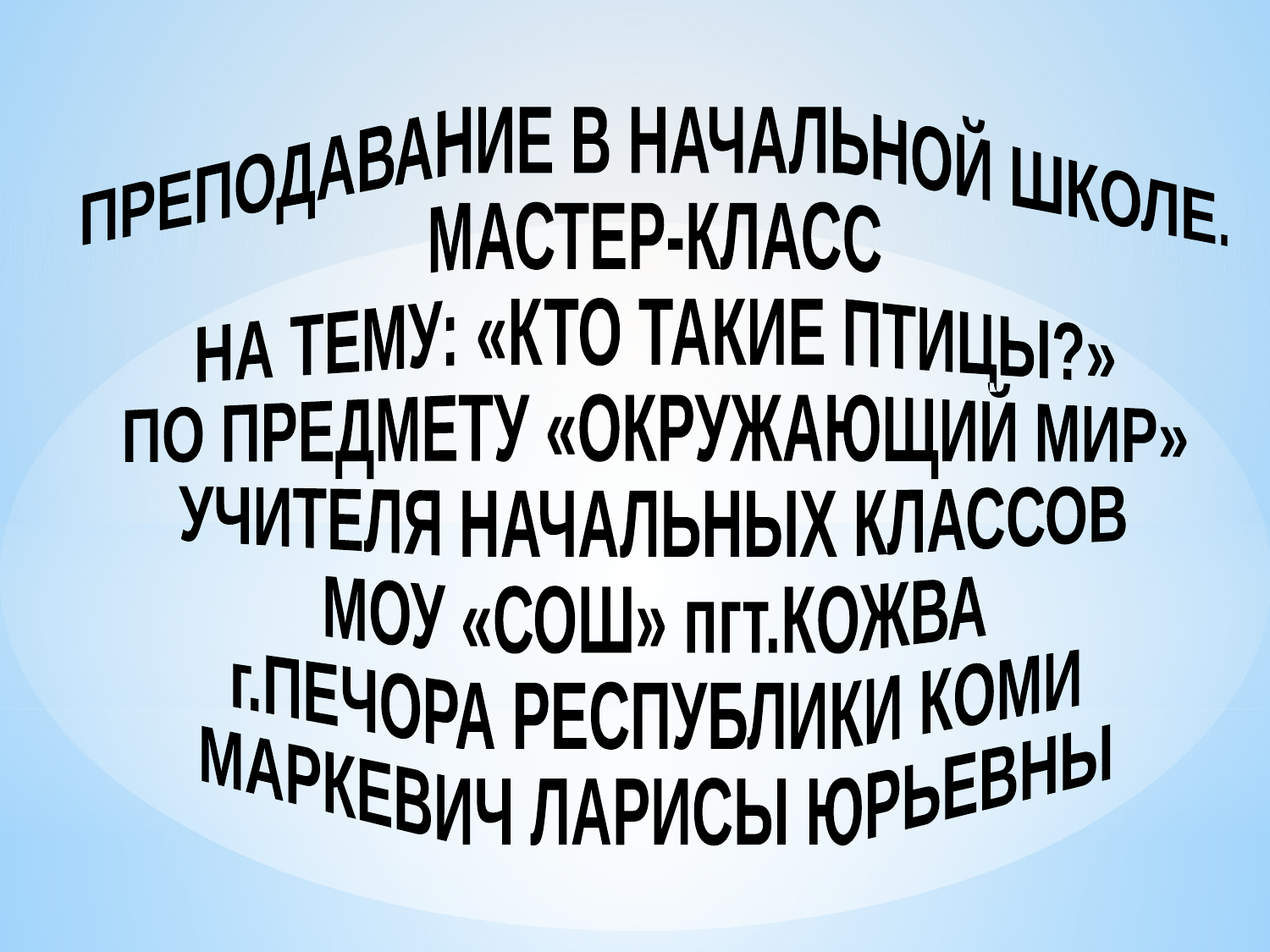

ПРЕПОДАВАНИЕ В НАЧАЛЬНОЙ ШКОЛЕ.
МАСТЕР-КЛАСС
НА ТЕМУ: «КТО ТАКИЕ ПТИЦЫ?»
ПО ПРЕДМЕТУ «ОКРУЖАЮЩИЙ МИР»
УЧИТЕЛЯ НАЧАЛЬНЫХ КЛАССОВ
МОУ «СОШ» пгт.КОЖВА
г.ПЕЧОРА РЕСПУБЛИКИ КОМИ
МАРКЕВИЧ ЛАРИСЫ ЮРЬЕВНЫ